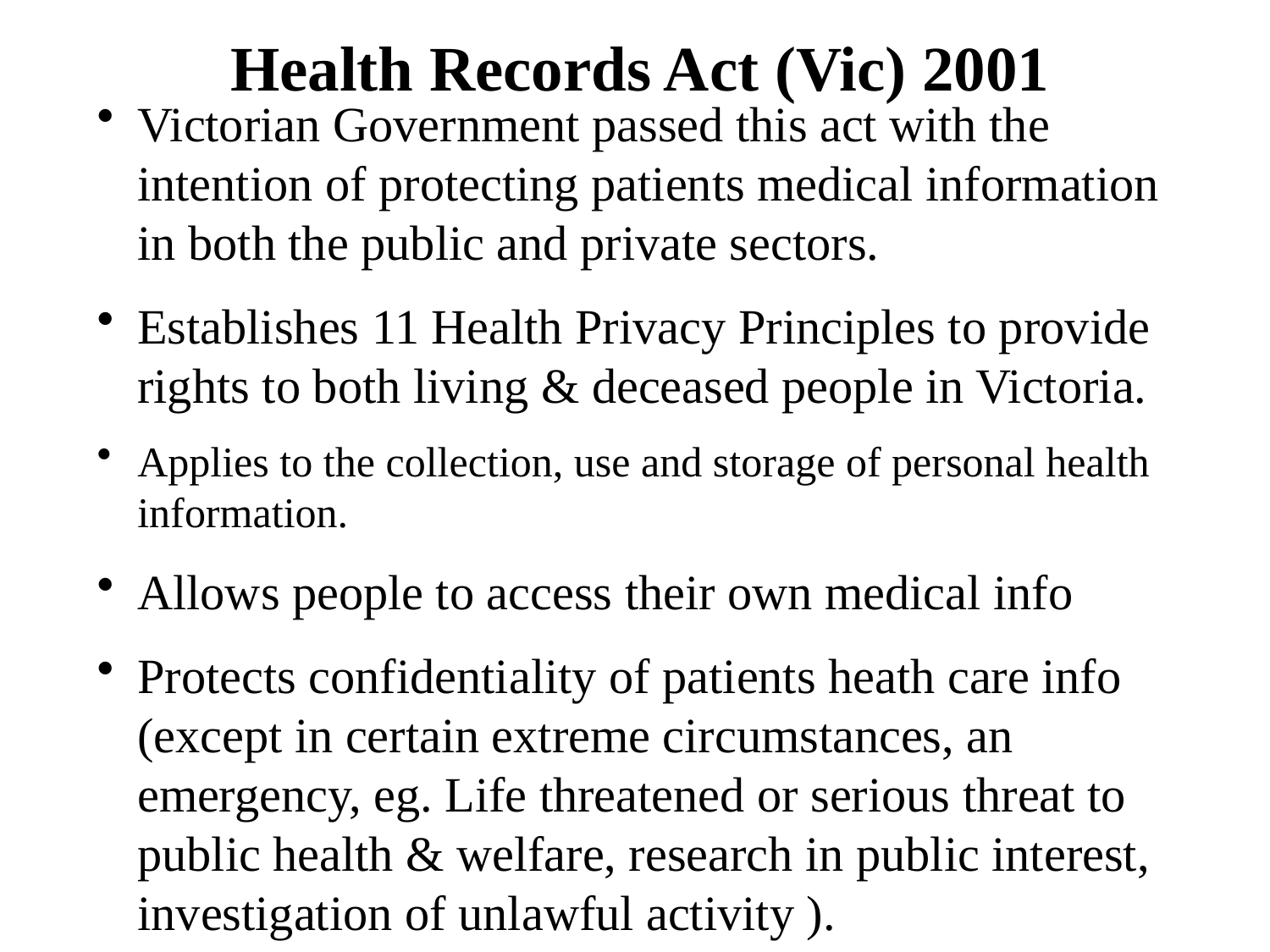

Health Records Act (Vic) 2001
Victorian Government passed this act with the intention of protecting patients medical information in both the public and private sectors.
Establishes 11 Health Privacy Principles to provide rights to both living & deceased people in Victoria.
Applies to the collection, use and storage of personal health information.
Allows people to access their own medical info
Protects confidentiality of patients heath care info (except in certain extreme circumstances, an emergency, eg. Life threatened or serious threat to public health & welfare, research in public interest, investigation of unlawful activity ).